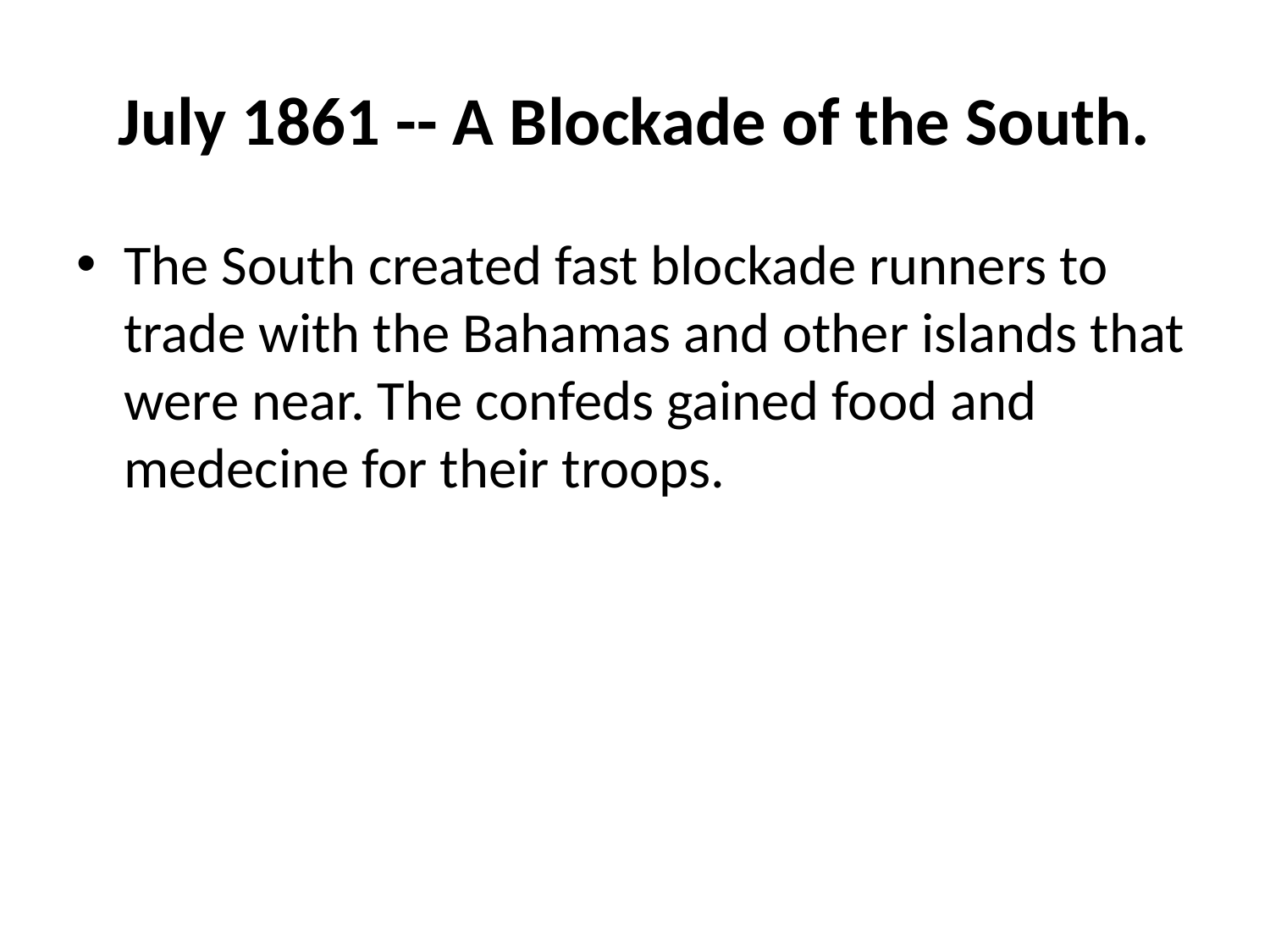

# July 1861 -- A Blockade of the South.
The South created fast blockade runners to trade with the Bahamas and other islands that were near. The confeds gained food and medecine for their troops.